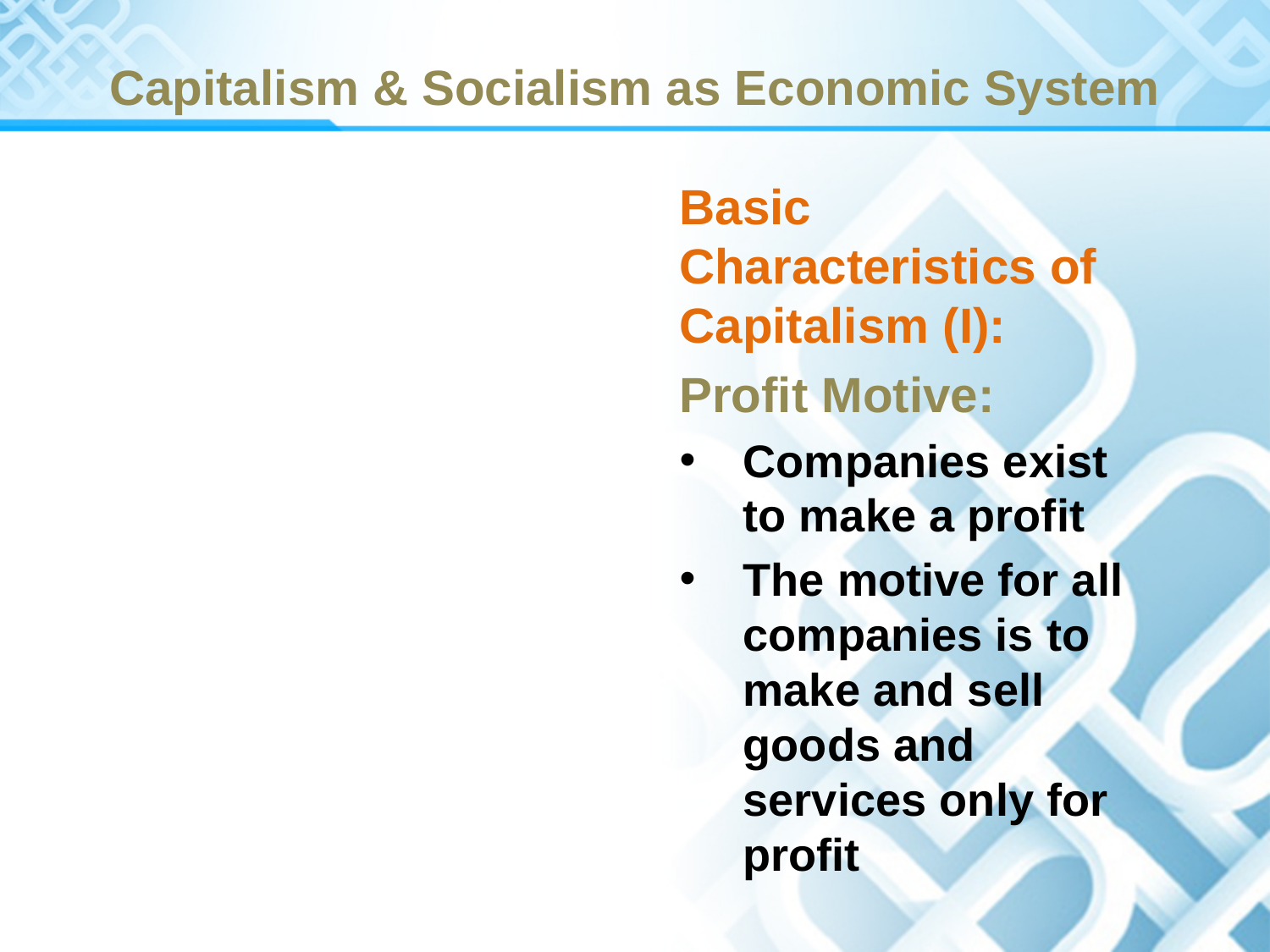

# Capitalism & Socialism as Economic System
Basic Characteristics of Capitalism (I):
Profit Motive:
Companies exist to make a profit
The motive for all companies is to make and sell goods and services only for profit